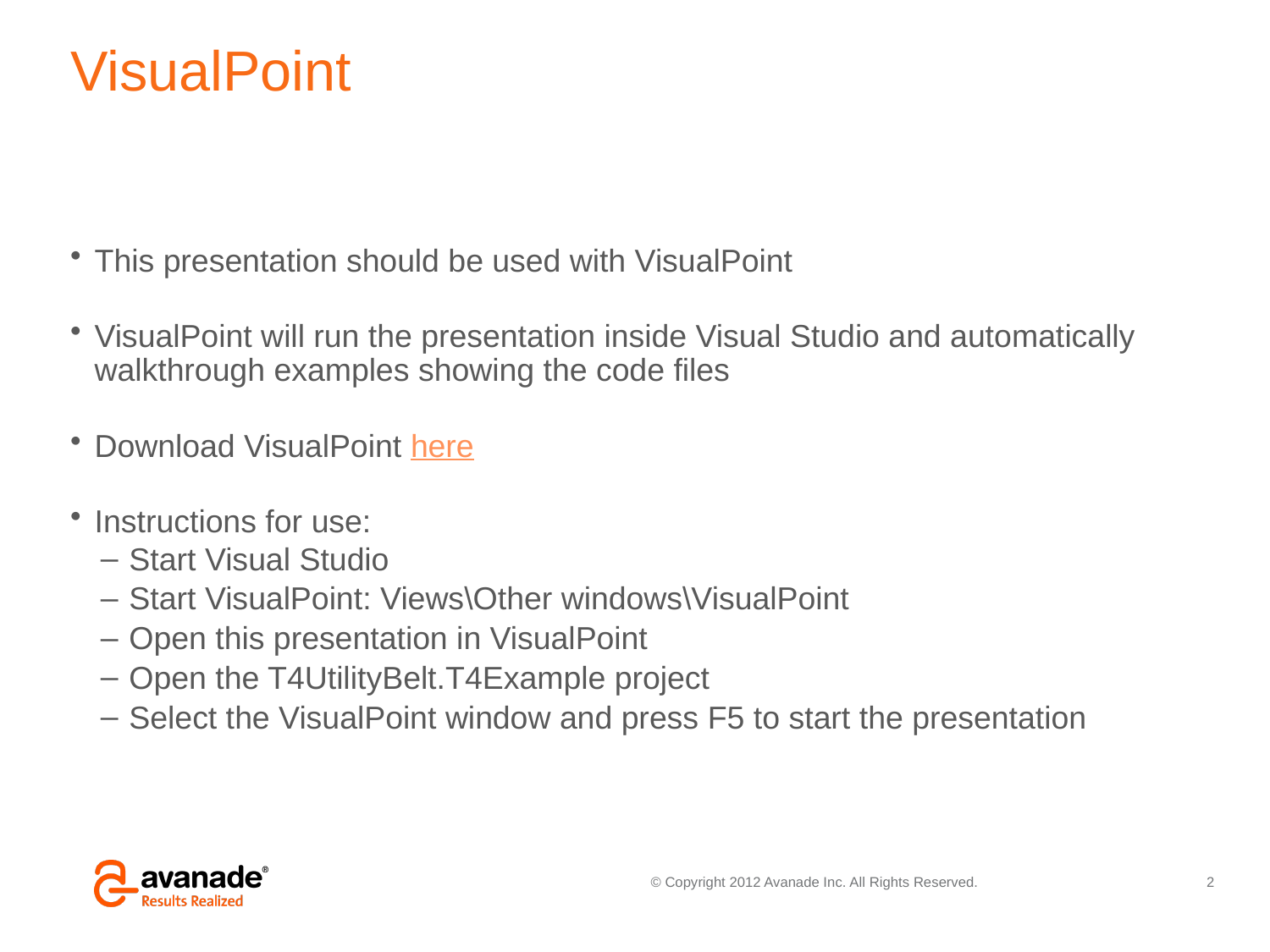

# VisualPoint

This presentation should be used with VisualPoint

VisualPoint will run the presentation inside Visual Studio and automatically walkthrough examples showing the code files

Download VisualPoint here

Instructions for use:
Start Visual Studio
Start VisualPoint: Views\Other windows\VisualPoint
Open this presentation in VisualPoint
Open the T4UtilityBelt.T4Example project
Select the VisualPoint window and press F5 to start the presentation
2